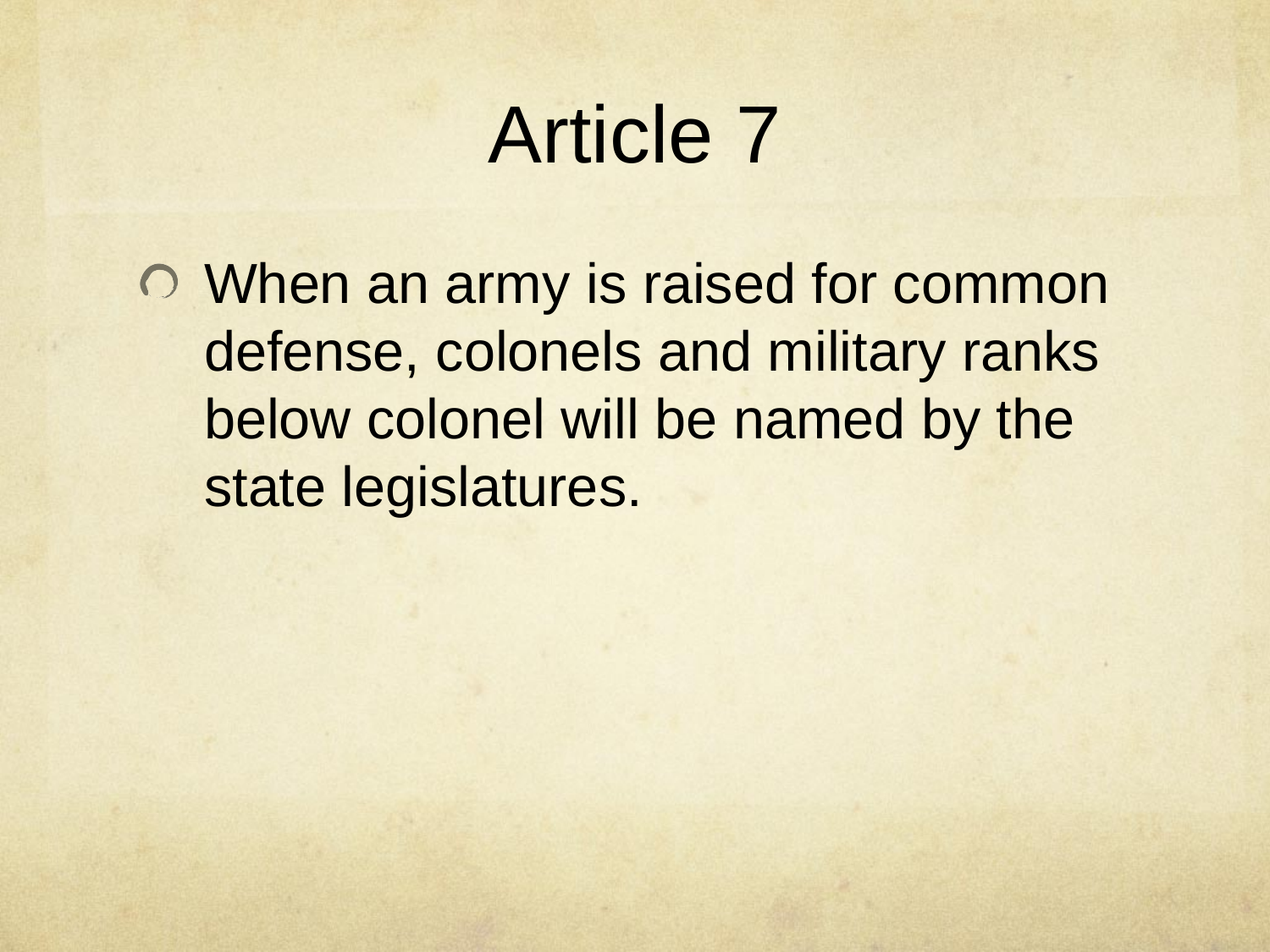

# Article 7
When an army is raised for common defense, colonels and military ranks below colonel will be named by the state legislatures.